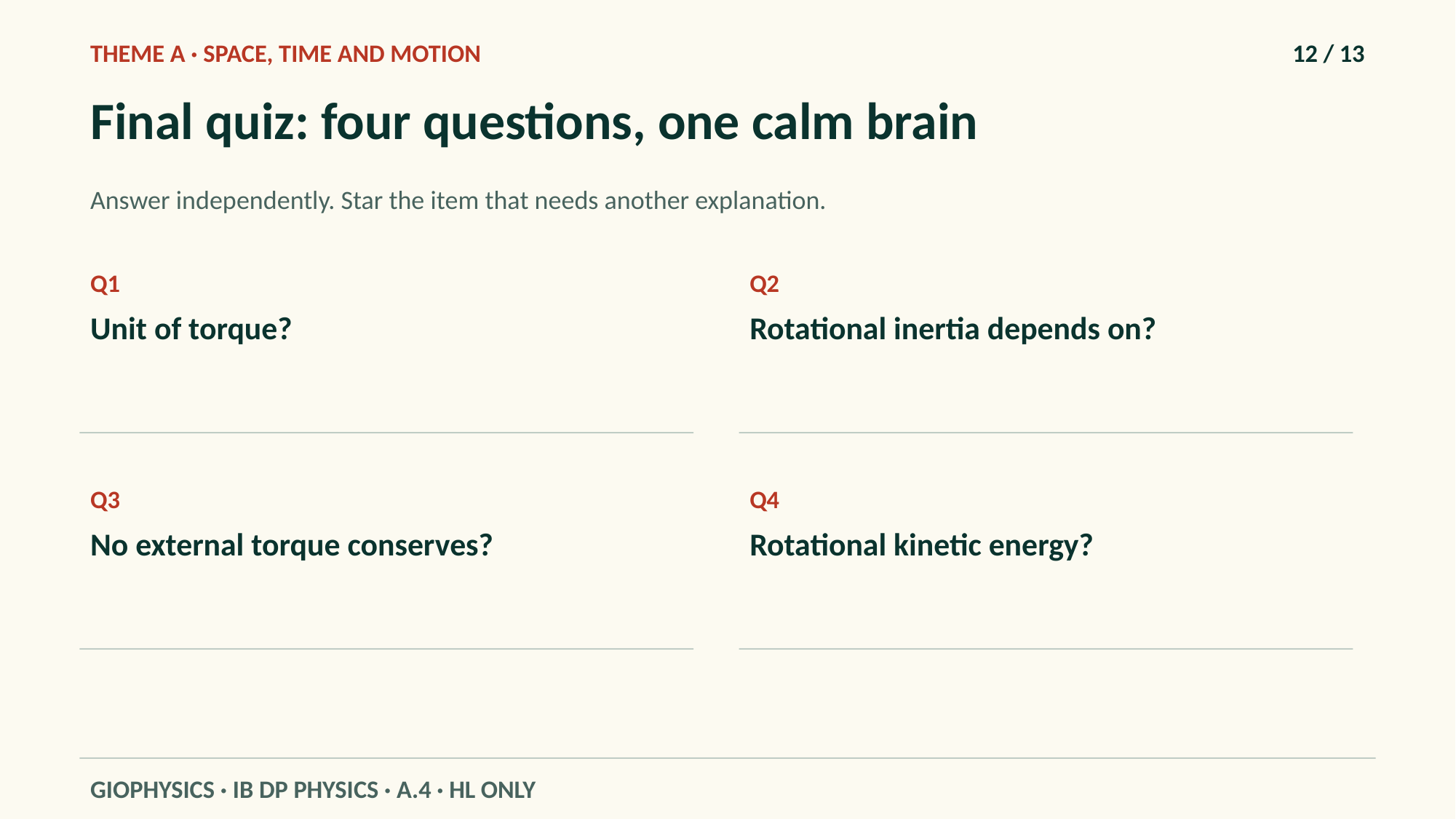

THEME A · SPACE, TIME AND MOTION
12 / 13
Final quiz: four questions, one calm brain
Answer independently. Star the item that needs another explanation.
Q1
Q2
Unit of torque?
Rotational inertia depends on?

Q3
Q4
No external torque conserves?
Rotational kinetic energy?

GIOPHYSICS · IB DP PHYSICS · A.4 · HL ONLY